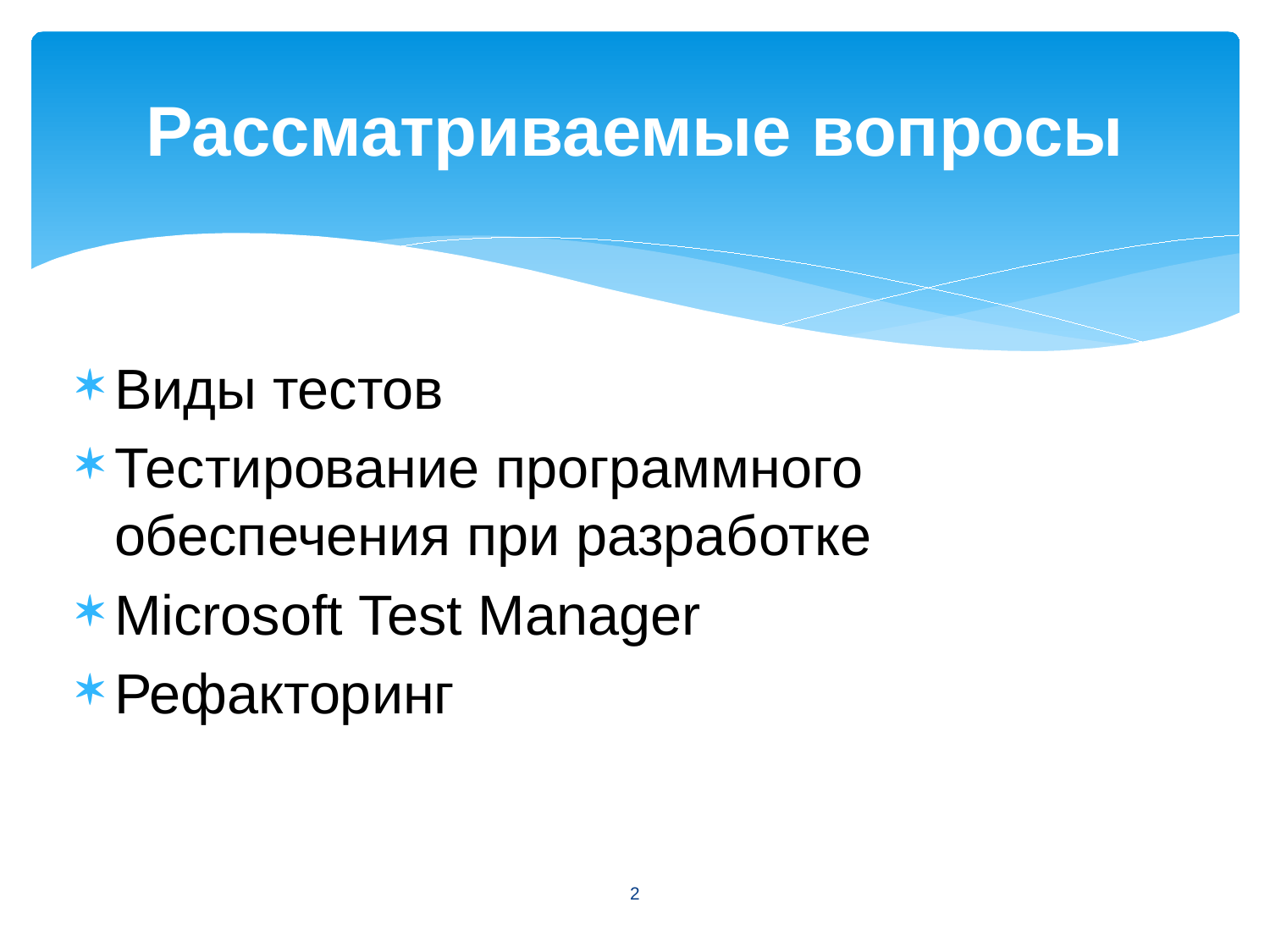

# Рассматриваемые вопросы
Виды тестов
Тестирование программного обеспечения при разработке
Microsoft Test Manager
Рефакторинг
2